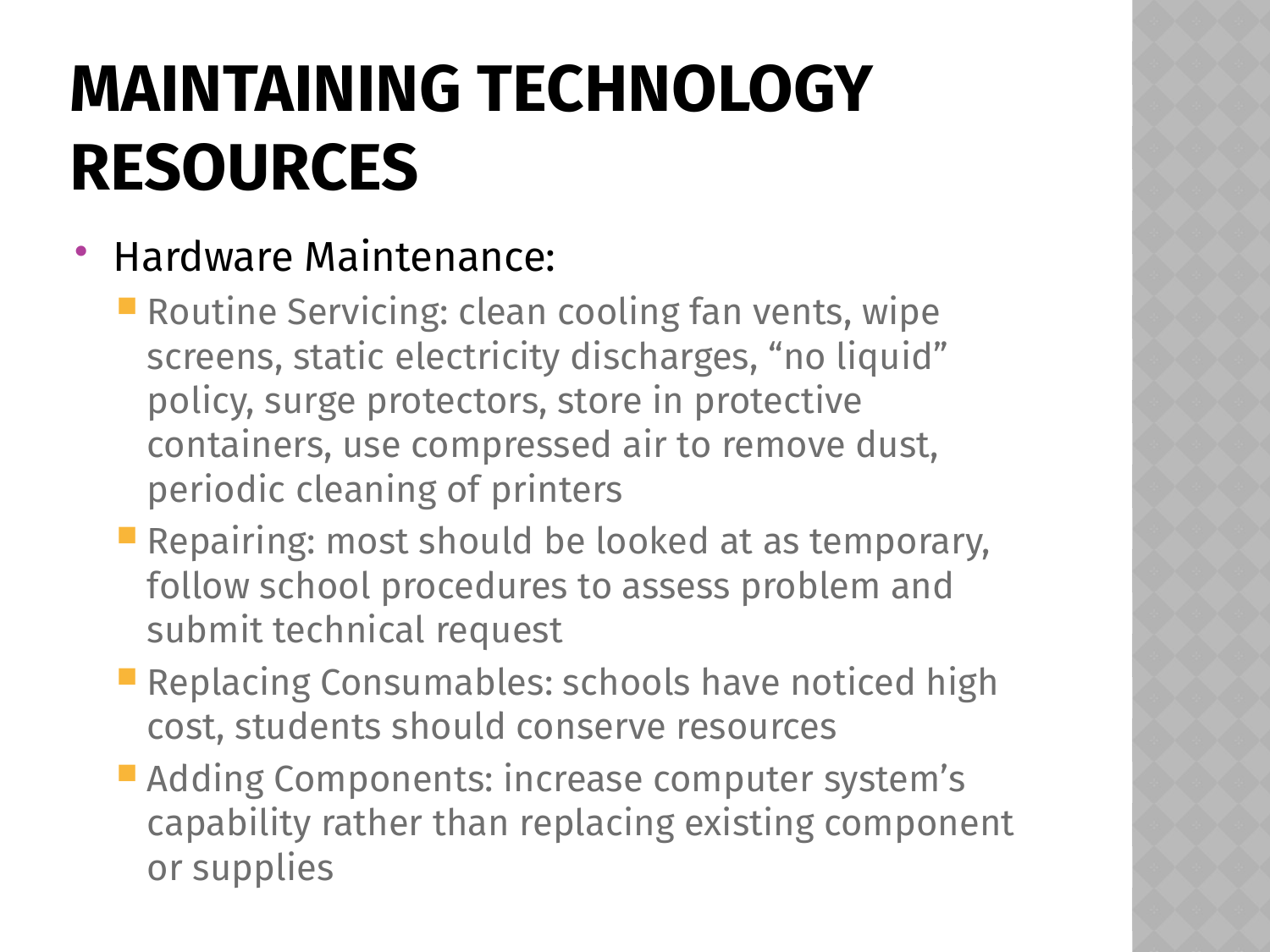

# Maintaining Technology Resources
Hardware Maintenance:
Routine Servicing: clean cooling fan vents, wipe screens, static electricity discharges, “no liquid” policy, surge protectors, store in protective containers, use compressed air to remove dust, periodic cleaning of printers
Repairing: most should be looked at as temporary, follow school procedures to assess problem and submit technical request
Replacing Consumables: schools have noticed high cost, students should conserve resources
Adding Components: increase computer system’s capability rather than replacing existing component or supplies